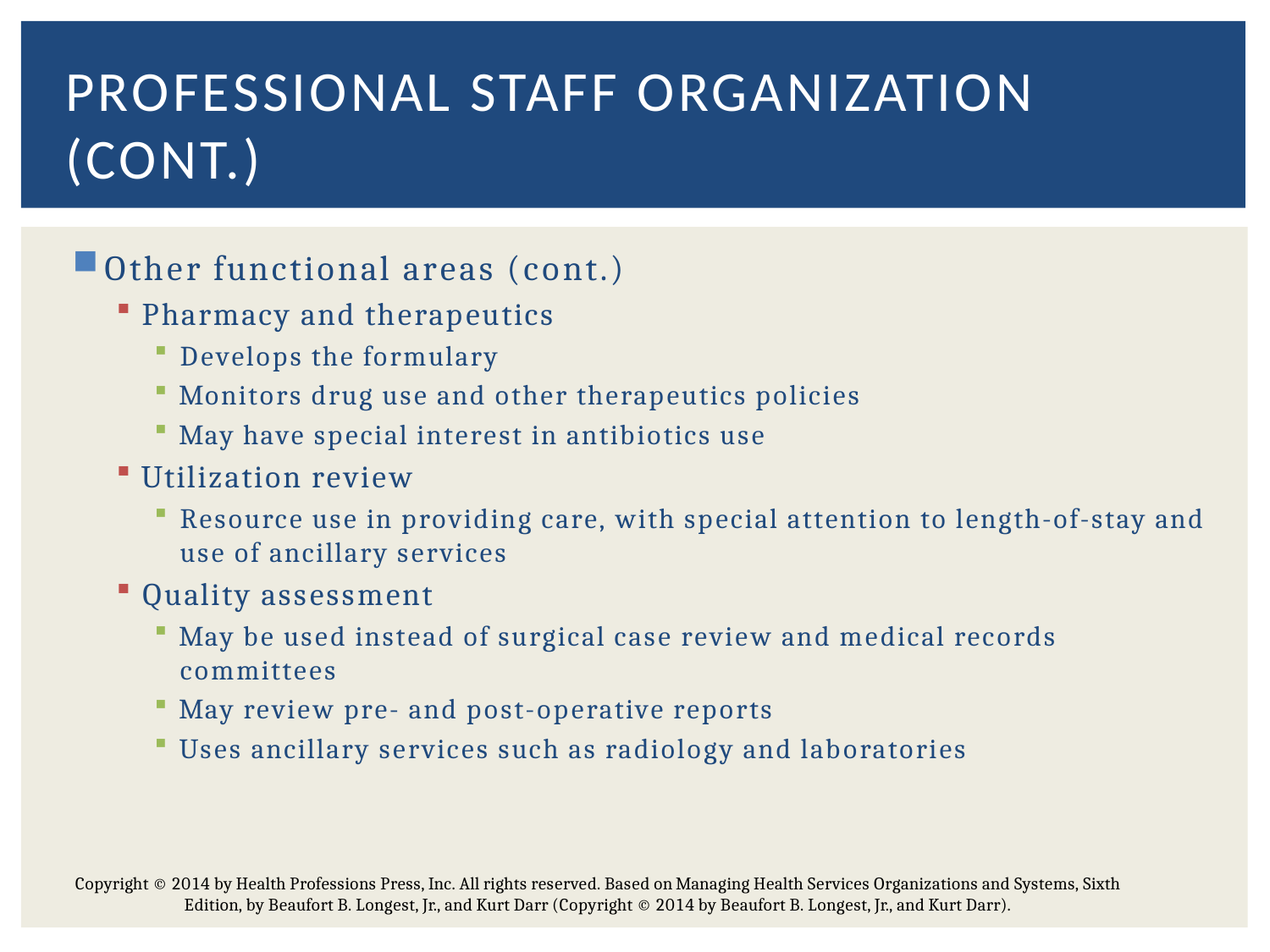

# Professional Staff Organization (CONt.)
Other functional areas (cont.)
Pharmacy and therapeutics
Develops the formulary
Monitors drug use and other therapeutics policies
May have special interest in antibiotics use
Utilization review
Resource use in providing care, with special attention to length-of-stay and use of ancillary services
Quality assessment
May be used instead of surgical case review and medical records committees
May review pre- and post-operative reports
Uses ancillary services such as radiology and laboratories

Copyright © 2014 by Health Professions Press, Inc. All rights reserved. Based on Managing Health Services Organizations and Systems, Sixth Edition, by Beaufort B. Longest, Jr., and Kurt Darr (Copyright © 2014 by Beaufort B. Longest, Jr., and Kurt Darr).